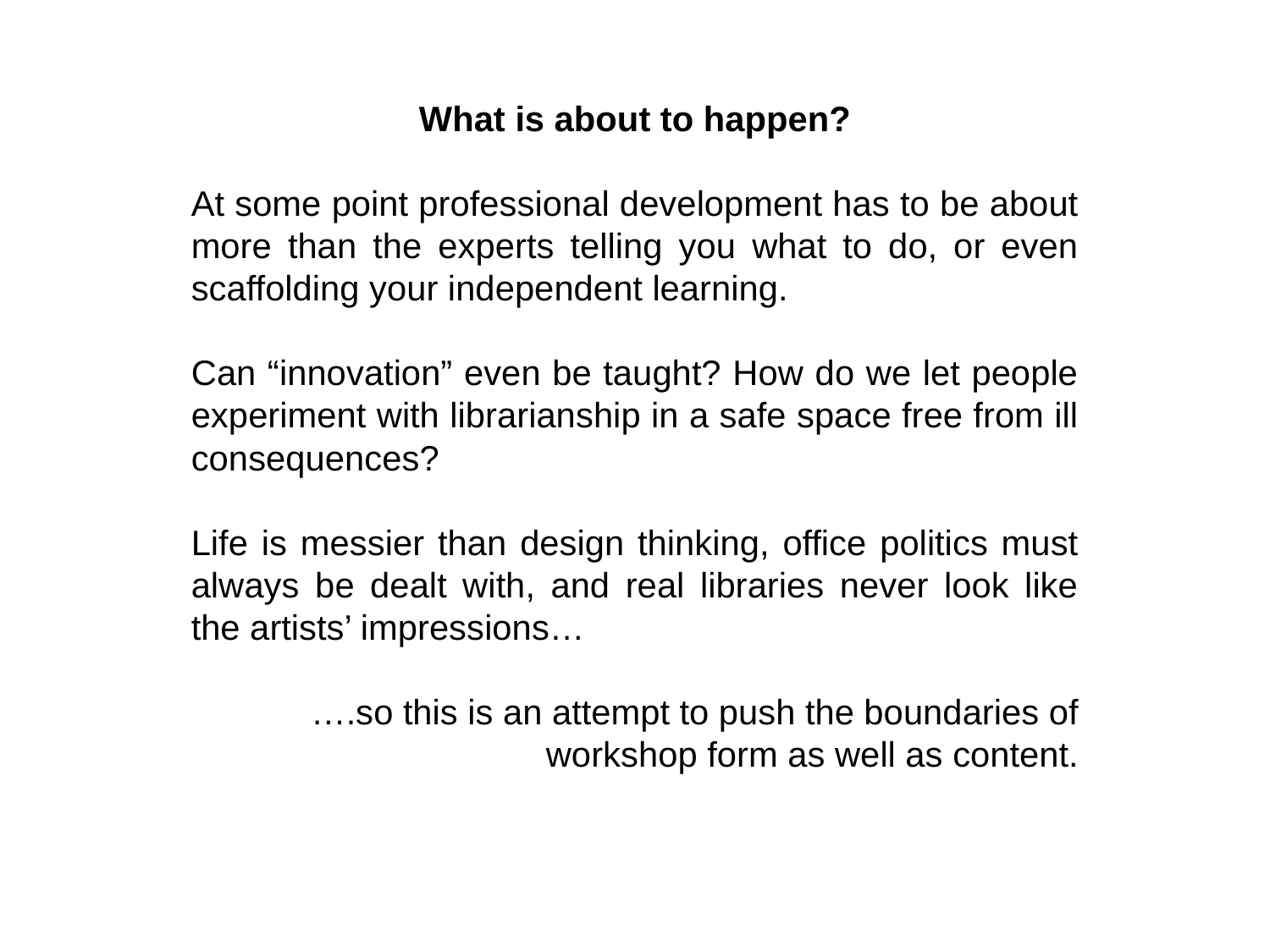

What is about to happen?

At some point professional development has to be about more than the experts telling you what to do, or even scaffolding your independent learning.

Can “innovation” even be taught? How do we let people experiment with librarianship in a safe space free from ill consequences?

Life is messier than design thinking, office politics must always be dealt with, and real libraries never look like the artists’ impressions…

….so this is an attempt to push the boundaries of workshop form as well as content.